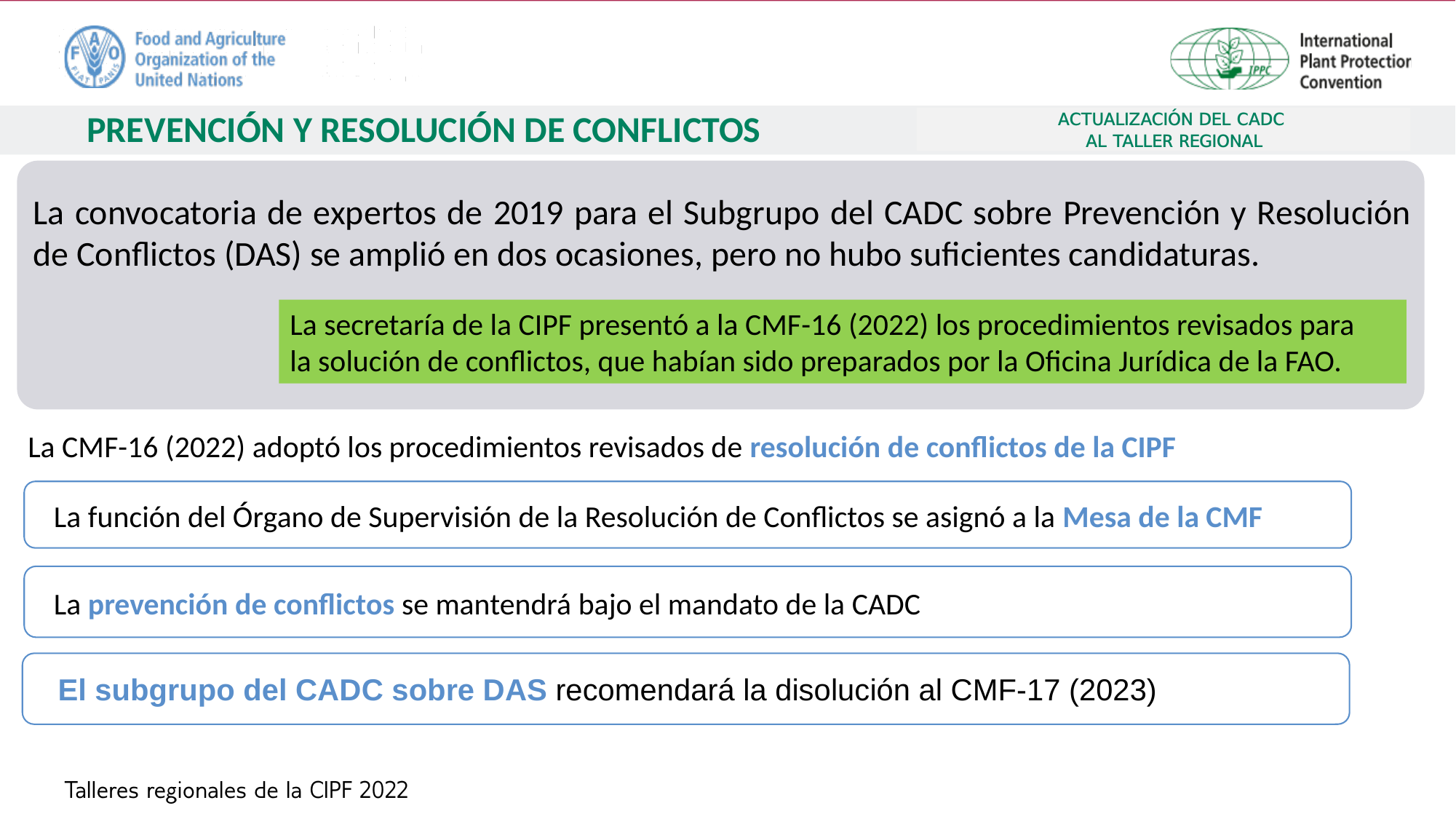

ACTUALIZACIÓN DEL CADC
AL TALLER REGIONAL
# PREVENCIÓN Y RESOLUCIÓN DE CONFLICTOS

La convocatoria de expertos de 2019 para el Subgrupo del CADC sobre Prevención y Resolución de Conflictos (DAS) se amplió en dos ocasiones, pero no hubo suficientes candidaturas.
La secretaría de la CIPF presentó a la CMF-16 (2022) los procedimientos revisados para
la solución de conflictos, que habían sido preparados por la Oficina Jurídica de la FAO.
La CMF-16 (2022) adoptó los procedimientos revisados de resolución de conflictos de la CIPF

La función del Órgano de Supervisión de la Resolución de Conflictos se asignó a la Mesa de la CMF

La prevención de conflictos se mantendrá bajo el mandato de la CADC

El subgrupo del CADC sobre DAS recomendará la disolución al CMF-17 (2023)

Talleres regionales de la CIPF 2022